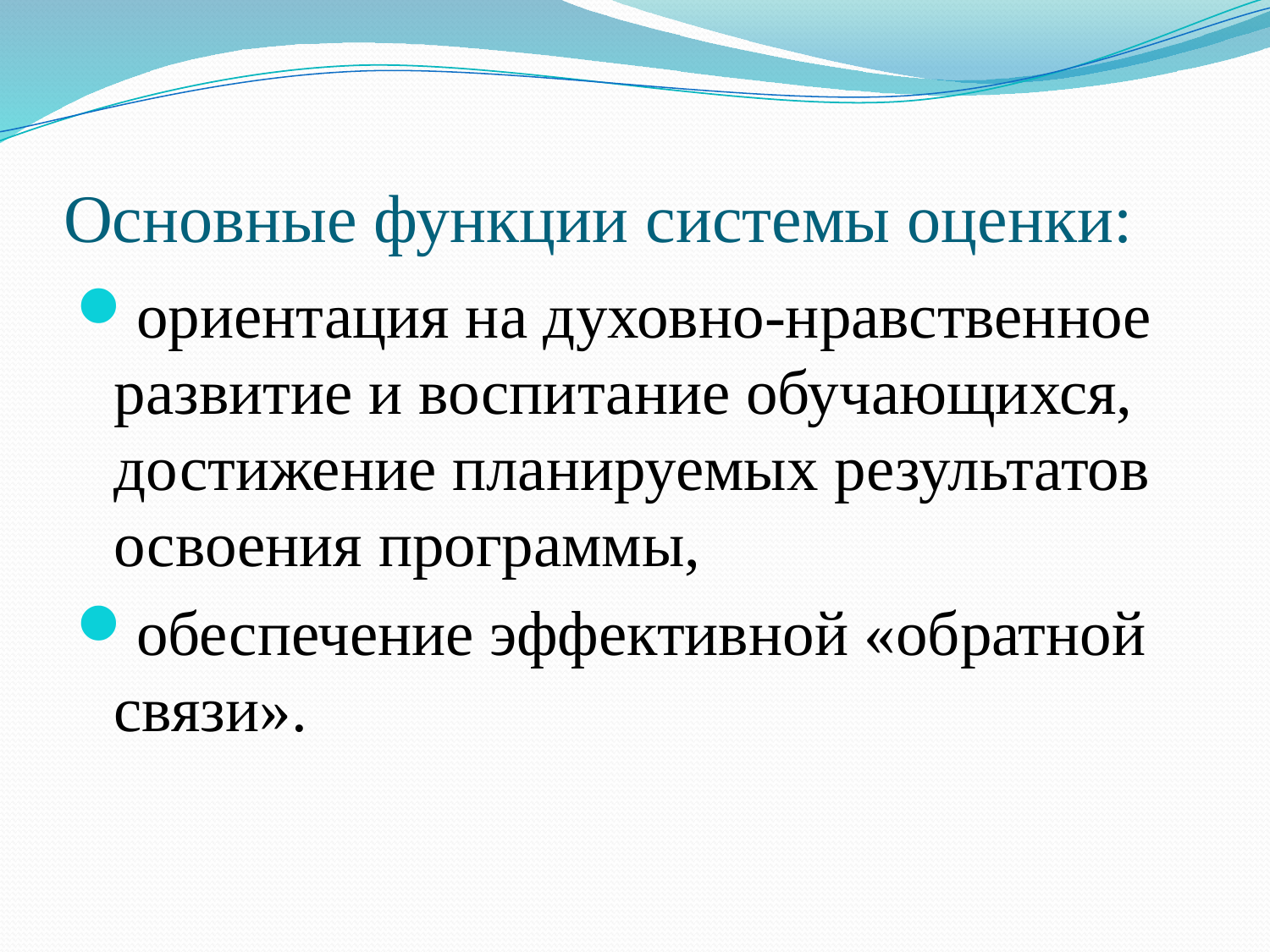

# Основные функции системы оценки:
ориентация на духовно-нравственное развитие и воспитание обучающихся, достижение планируемых результатов освоения программы,
обеспечение эффективной «обратной связи».